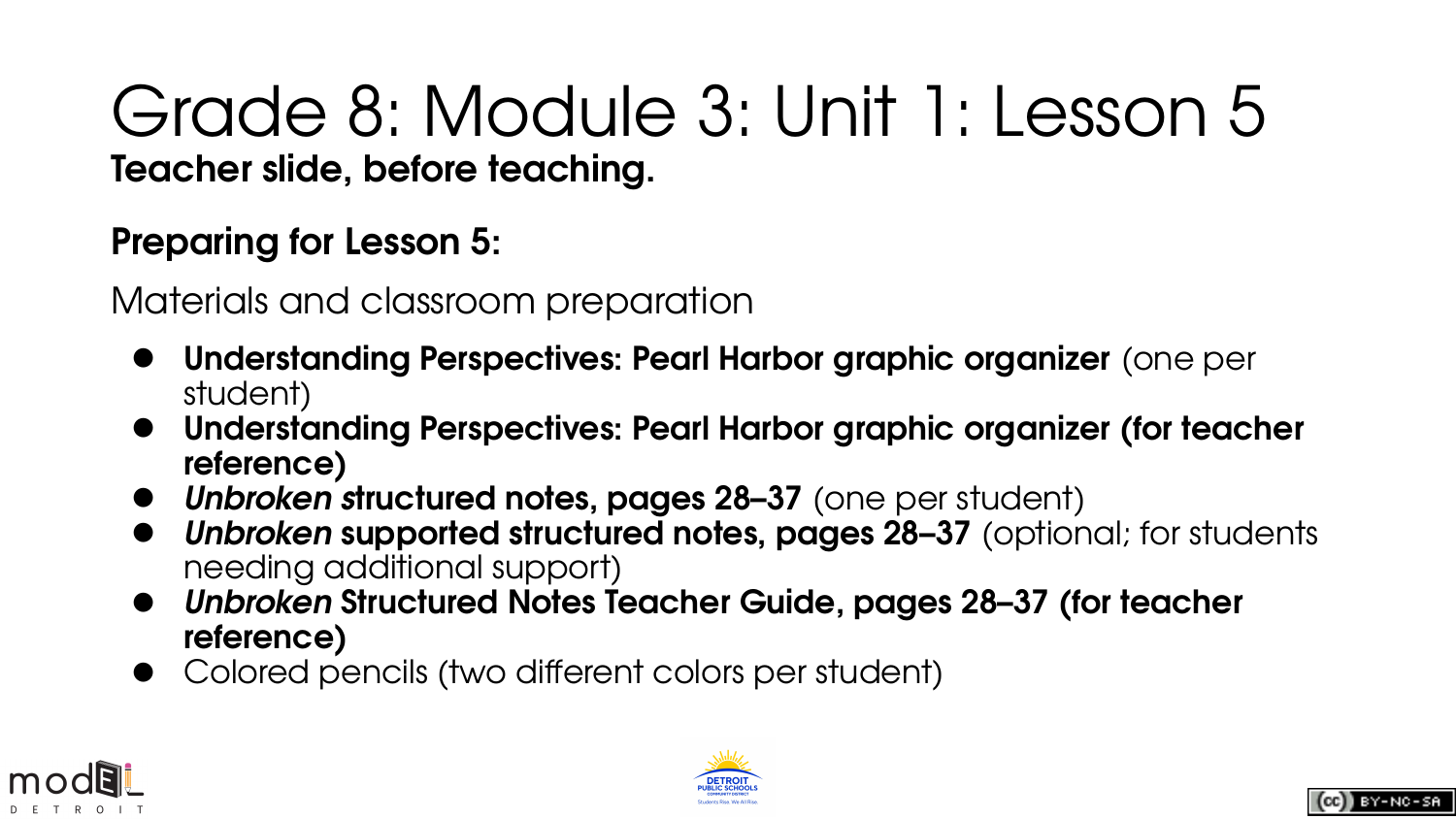

# Grade 8: Module 3: Unit 1: Lesson 5
Teacher slide, before teaching.

Preparing for Lesson 5:
Materials and classroom preparation
Understanding Perspectives: Pearl Harbor graphic organizer (one per student)
Understanding Perspectives: Pearl Harbor graphic organizer (for teacher reference)
Unbroken structured notes, pages 28–37 (one per student)
Unbroken supported structured notes, pages 28–37 (optional; for students needing additional support)
Unbroken Structured Notes Teacher Guide, pages 28–37 (for teacher reference)
Colored pencils (two different colors per student)